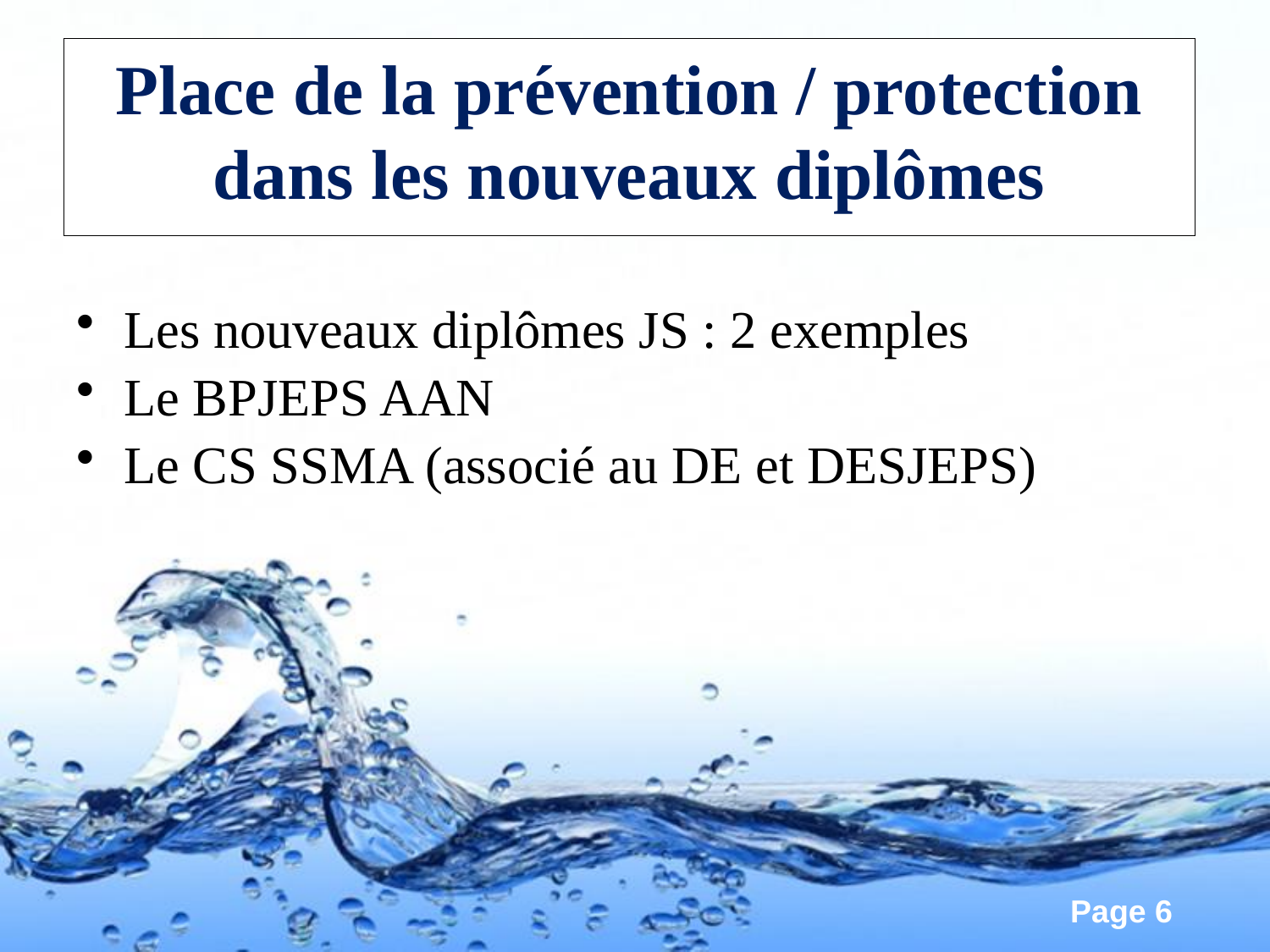

# Place de la prévention / protection dans les nouveaux diplômes
Les nouveaux diplômes JS : 2 exemples
Le BPJEPS AAN
Le CS SSMA (associé au DE et DESJEPS)